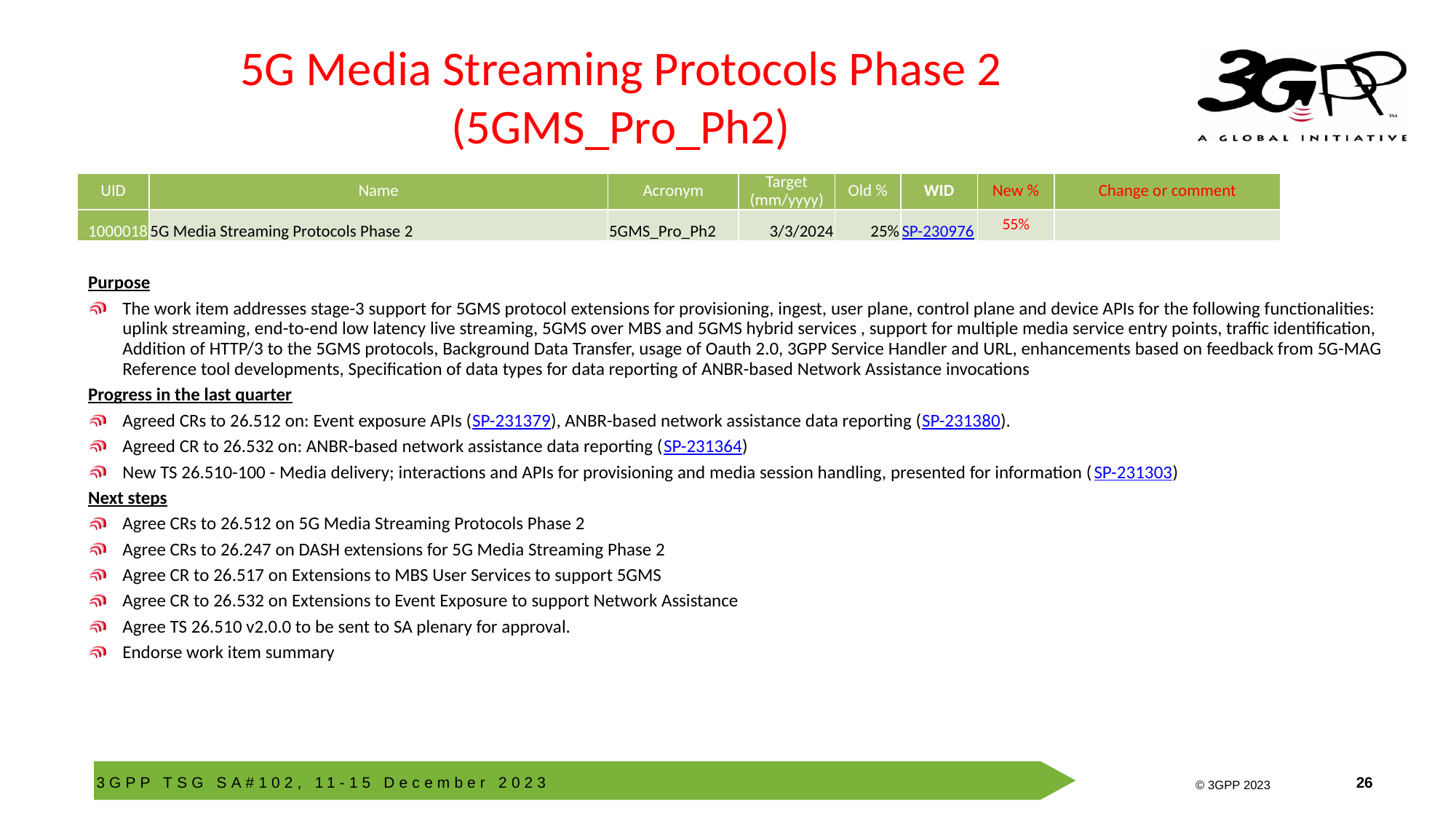

# 5G Media Streaming Protocols Phase 2 (5GMS_Pro_Ph2)
| UID | Name | Acronym | Target (mm/yyyy) | Old % | WID | New % | Change or comment |
| --- | --- | --- | --- | --- | --- | --- | --- |
| 1000018 | 5G Media Streaming Protocols Phase 2 | 5GMS\_Pro\_Ph2 | 3/3/2024 | 25% | SP-230976 | 55% |  |
Purpose
The work item addresses stage-3 support for 5GMS protocol extensions for provisioning, ingest, user plane, control plane and device APIs for the following functionalities: uplink streaming, end-to-end low latency live streaming, 5GMS over MBS and 5GMS hybrid services , support for multiple media service entry points, traffic identification, Addition of HTTP/3 to the 5GMS protocols, Background Data Transfer, usage of Oauth 2.0, 3GPP Service Handler and URL, enhancements based on feedback from 5G-MAG Reference tool developments, Specification of data types for data reporting of ANBR-based Network Assistance invocations
Progress in the last quarter
Agreed CRs to 26.512 on: Event exposure APIs (SP-231379), ANBR-based network assistance data reporting (SP-231380).
Agreed CR to 26.532 on: ANBR-based network assistance data reporting (SP-231364)
New TS 26.510-100 - Media delivery; interactions and APIs for provisioning and media session handling, presented for information (SP-231303)
Next steps
Agree CRs to 26.512 on 5G Media Streaming Protocols Phase 2
Agree CRs to 26.247 on DASH extensions for 5G Media Streaming Phase 2
Agree CR to 26.517 on Extensions to MBS User Services to support 5GMS
Agree CR to 26.532 on Extensions to Event Exposure to support Network Assistance
Agree TS 26.510 v2.0.0 to be sent to SA plenary for approval.
Endorse work item summary